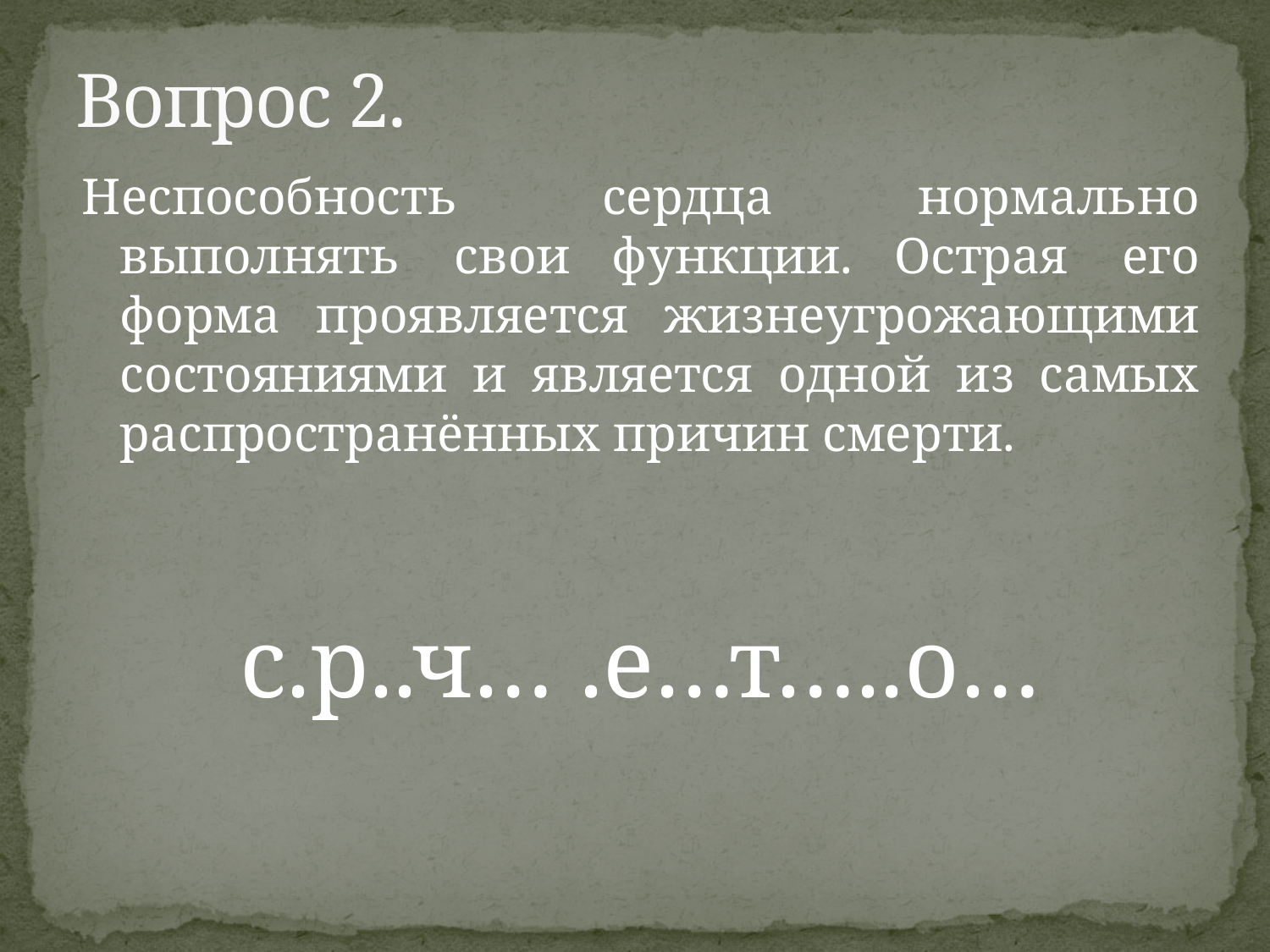

# Вопрос 2.
Неспособность сердца нормально выполнять  свои функции. Острая  его форма проявляется жизнеугрожающими состояниями и является одной из самых распространённых причин смерти.

с.р..ч… .е…т…..о…